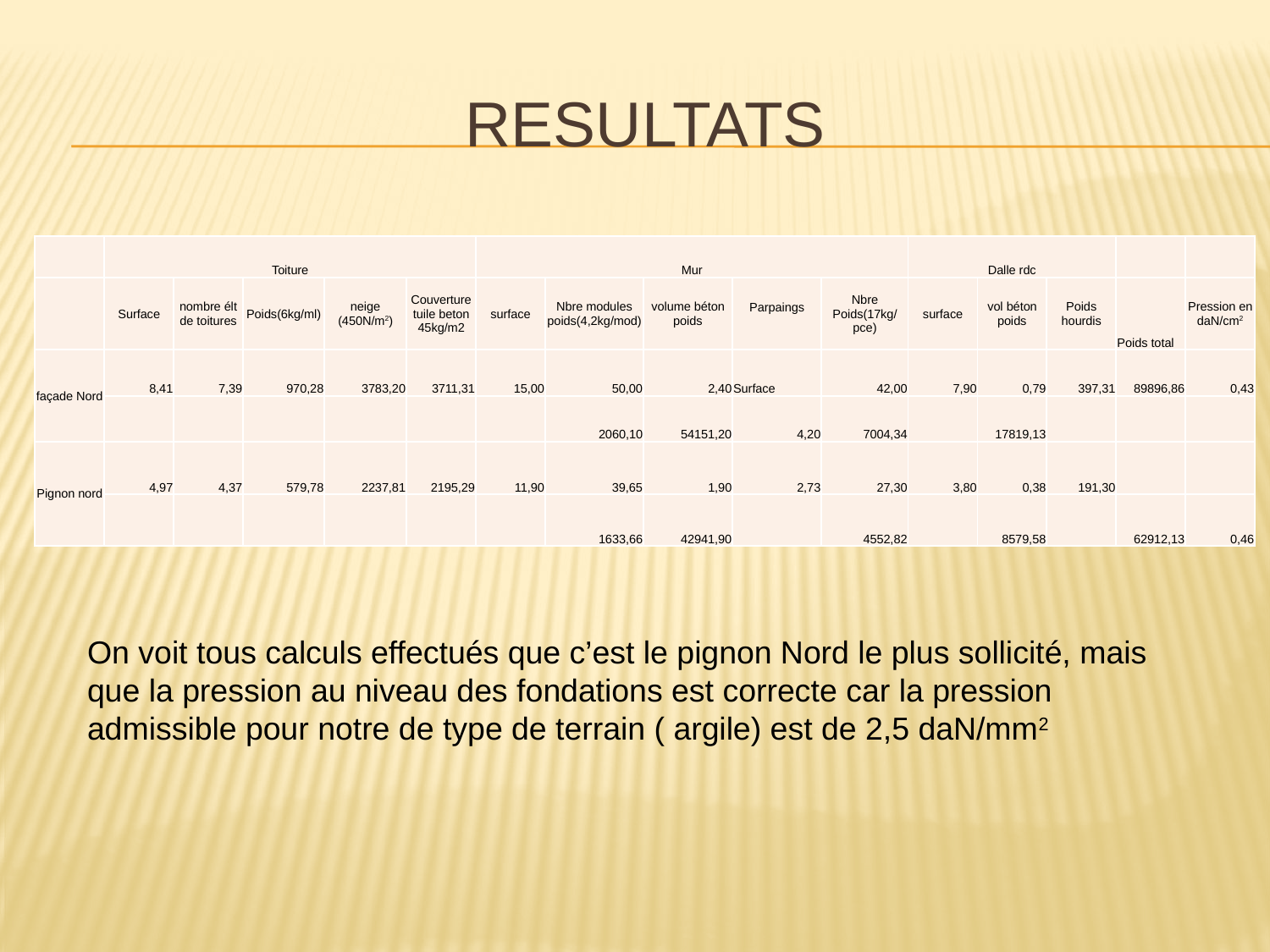

# resultats
|  | Toiture |  |  |  |  | Mur |  |  |  |  | Dalle rdc |  |  |  |  |
| --- | --- | --- | --- | --- | --- | --- | --- | --- | --- | --- | --- | --- | --- | --- | --- |
|  | Surface | nombre élt de toitures | Poids(6kg/ml) | neige (450N/m2) | Couverture tuile beton 45kg/m2 | surface | Nbre modules poids(4,2kg/mod) | volume béton poids | Parpaings | Nbre Poids(17kg/pce) | surface | vol béton poids | Poids hourdis | Poids total | Pression en daN/cm2 |
| façade Nord | 8,41 | 7,39 | 970,28 | 3783,20 | 3711,31 | 15,00 | 50,00 | 2,40 | Surface | 42,00 | 7,90 | 0,79 | 397,31 | 89896,86 | 0,43 |
|  |  |  |  |  |  |  | 2060,10 | 54151,20 | 4,20 | 7004,34 |  | 17819,13 |  |  |  |
| Pignon nord | 4,97 | 4,37 | 579,78 | 2237,81 | 2195,29 | 11,90 | 39,65 | 1,90 | 2,73 | 27,30 | 3,80 | 0,38 | 191,30 |  |  |
|  |  |  |  |  |  |  | 1633,66 | 42941,90 |  | 4552,82 |  | 8579,58 |  | 62912,13 | 0,46 |
On voit tous calculs effectués que c’est le pignon Nord le plus sollicité, mais que la pression au niveau des fondations est correcte car la pression admissible pour notre de type de terrain ( argile) est de 2,5 daN/mm2